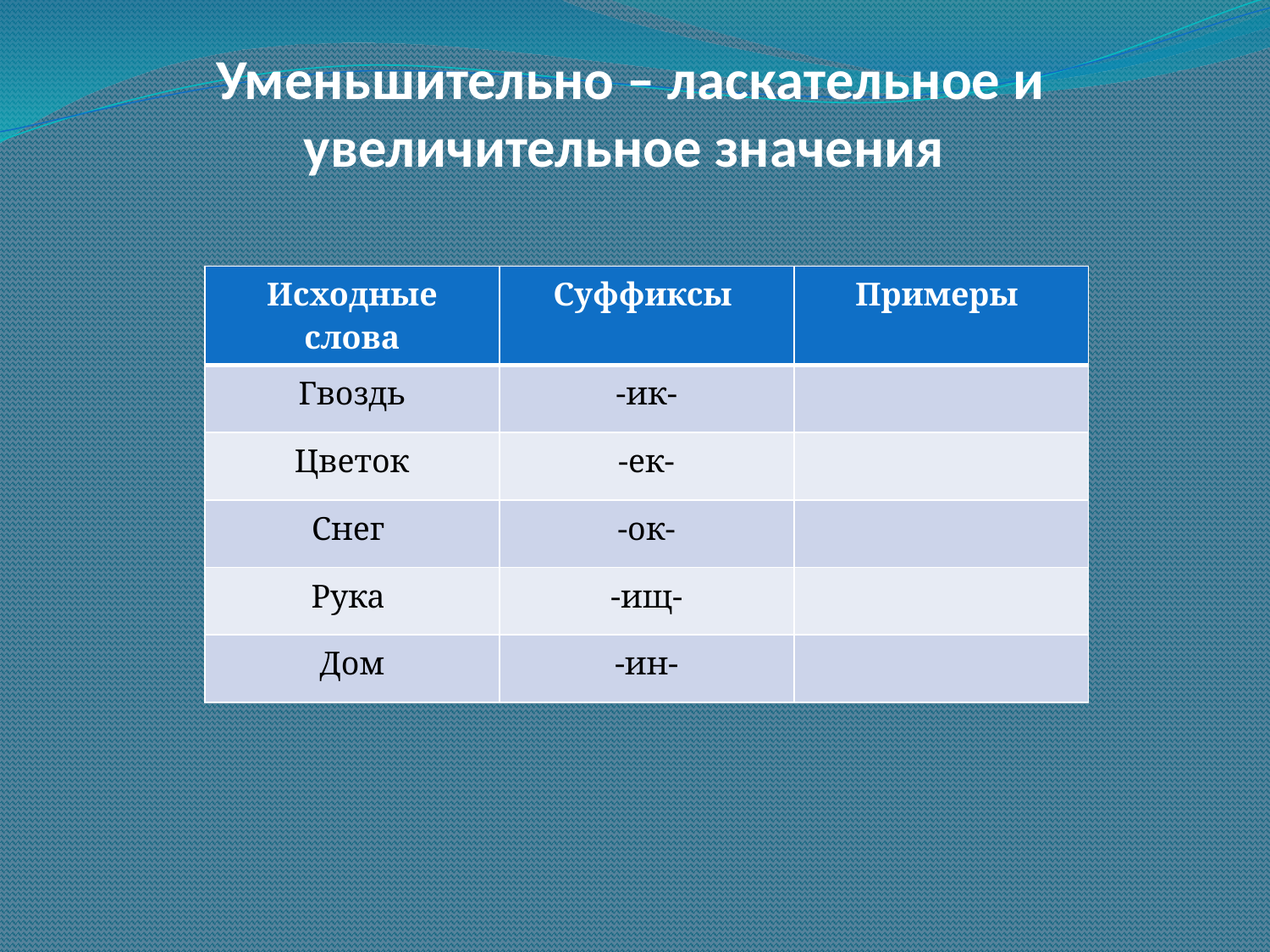

# Уменьшительно – ласкательное и увеличительное значения
| Исходные слова | Суффиксы | Примеры |
| --- | --- | --- |
| Гвоздь | -ик- |  |
| Цветок | -ек- |  |
| Снег | -ок- |  |
| Рука | -ищ- |  |
| Дом | -ин- |  |